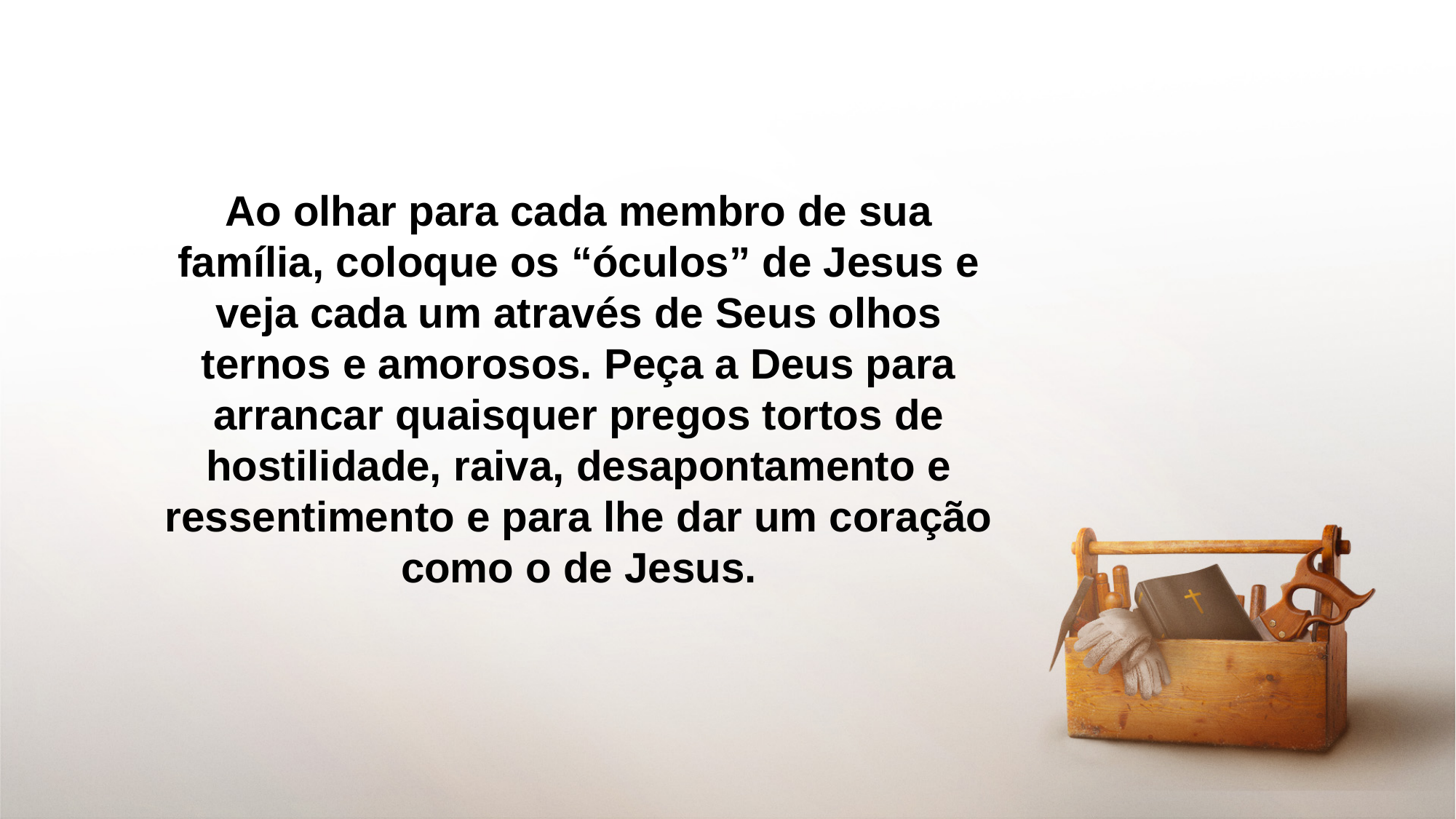

Ao olhar para cada membro de sua família, coloque os “óculos” de Jesus e veja cada um através de Seus olhos ternos e amorosos. Peça a Deus para arrancar quaisquer pregos tortos de hostilidade, raiva, desapontamento e ressentimento e para lhe dar um coração como o de Jesus.